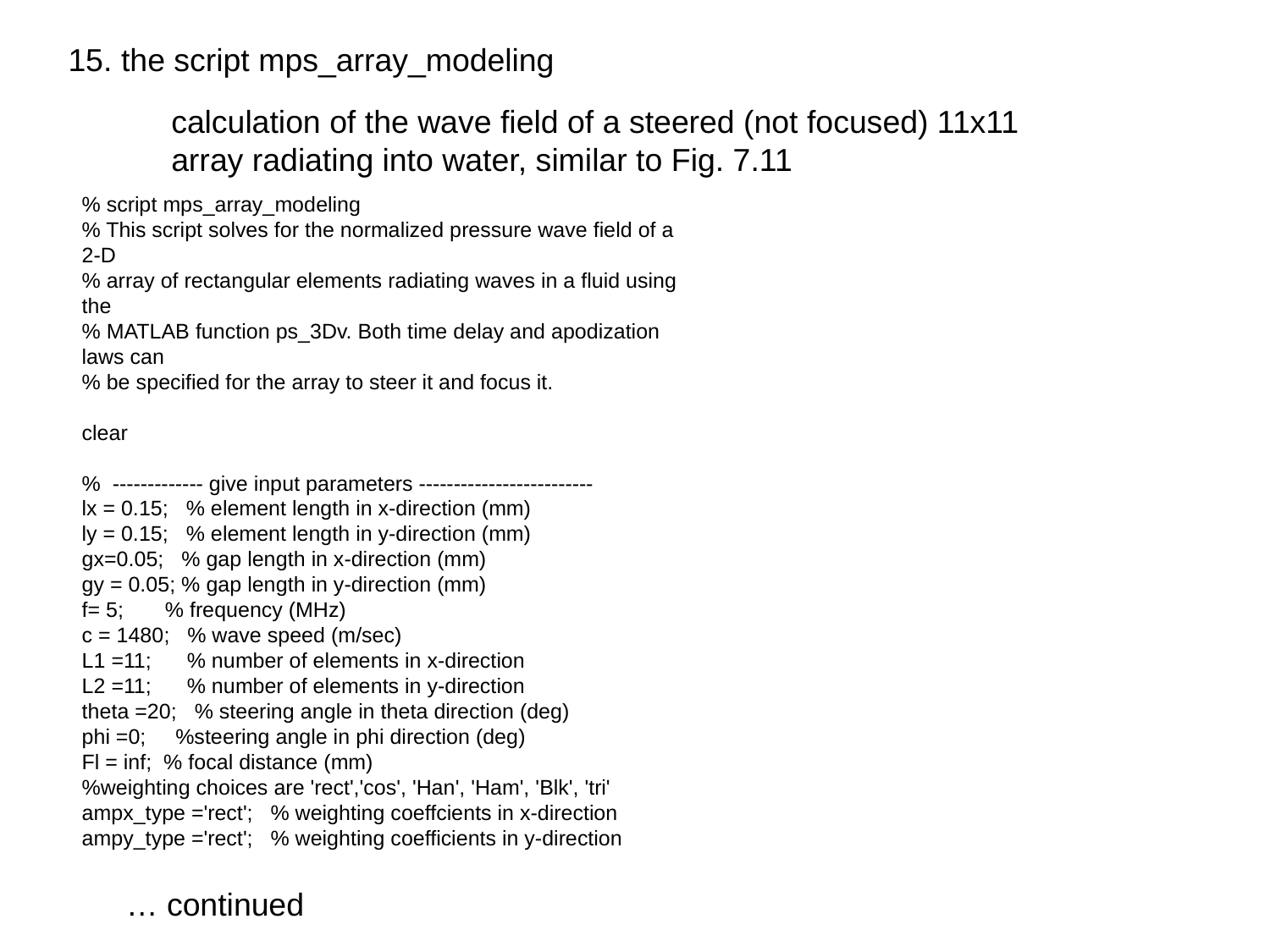

15. the script mps_array_modeling
calculation of the wave field of a steered (not focused) 11x11 array radiating into water, similar to Fig. 7.11
% script mps_array_modeling
% This script solves for the normalized pressure wave field of a 2-D
% array of rectangular elements radiating waves in a fluid using the
% MATLAB function ps_3Dv. Both time delay and apodization laws can
% be specified for the array to steer it and focus it.

clear

%  ------------- give input parameters -------------------------
lx = 0.15;   % element length in x-direction (mm)
ly = 0.15;   % element length in y-direction (mm)
gx=0.05;   % gap length in x-direction (mm)
gy = 0.05; % gap length in y-direction (mm)
f= 5;       % frequency (MHz)
c = 1480;   % wave speed (m/sec)
L1 =11;      % number of elements in x-direction
L2 =11;      % number of elements in y-direction
theta =20;   % steering angle in theta direction (deg)
phi =0;     %steering angle in phi direction (deg)
Fl = inf;  % focal distance (mm)
%weighting choices are 'rect','cos', 'Han', 'Ham', 'Blk', 'tri'
ampx_type ='rect';   % weighting coeffcients in x-direction
ampy_type ='rect';   % weighting coefficients in y-direction

… continued